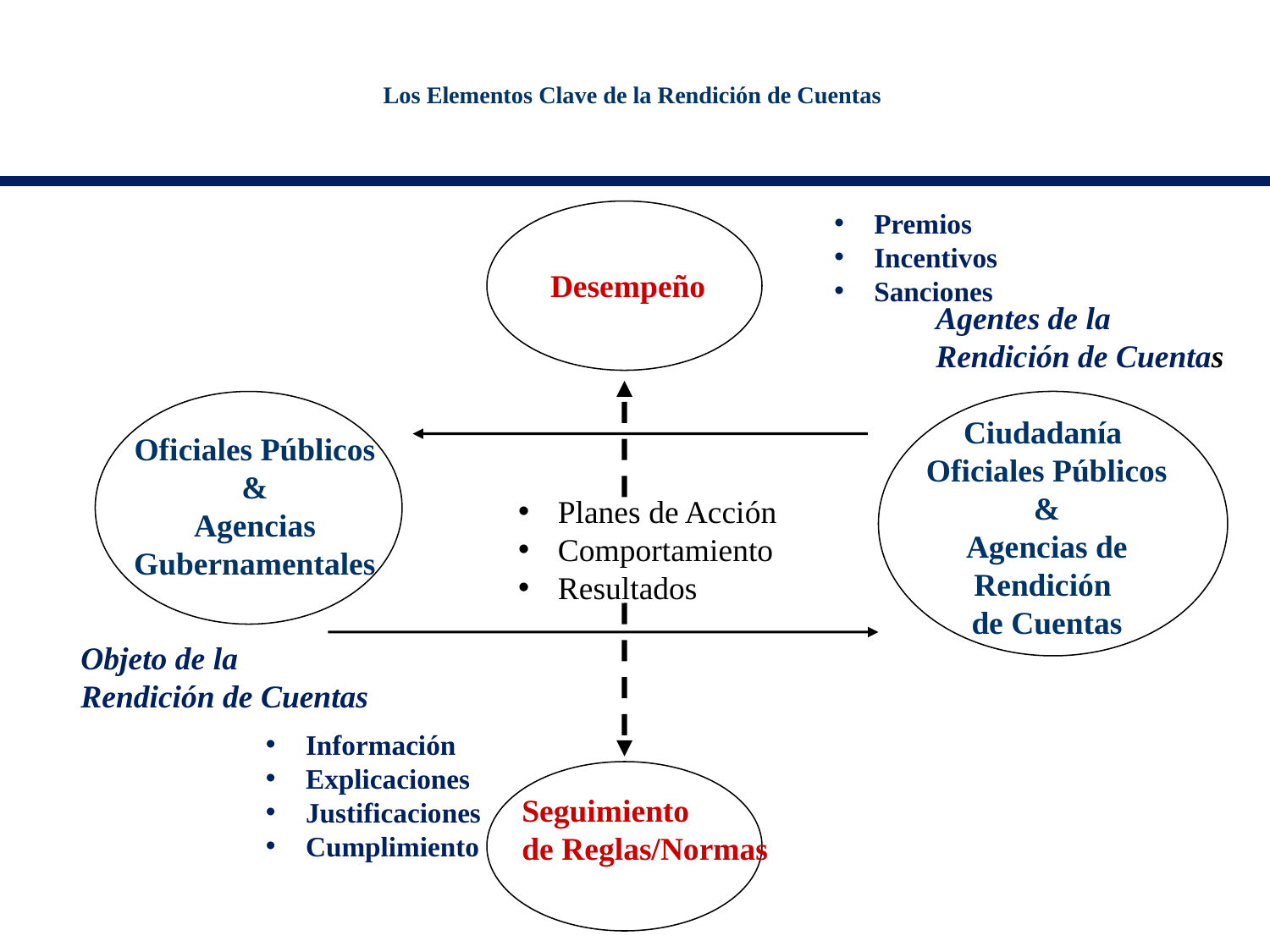

# Los Elementos Clave de la Rendición de Cuentas

Premios
Incentivos
Sanciones

Desempeño
Agentes de la
Rendición de Cuentas

Ciudadanía
Oficiales Públicos
&
Agencias de
Rendición
de Cuentas
Oficiales Públicos
&
Agencias
Gubernamentales

Planes de Acción
Comportamiento
Resultados

Objeto de la
Rendición de Cuentas

Información
Explicaciones
Justificaciones
Cumplimiento

Seguimiento
de Reglas/Normas